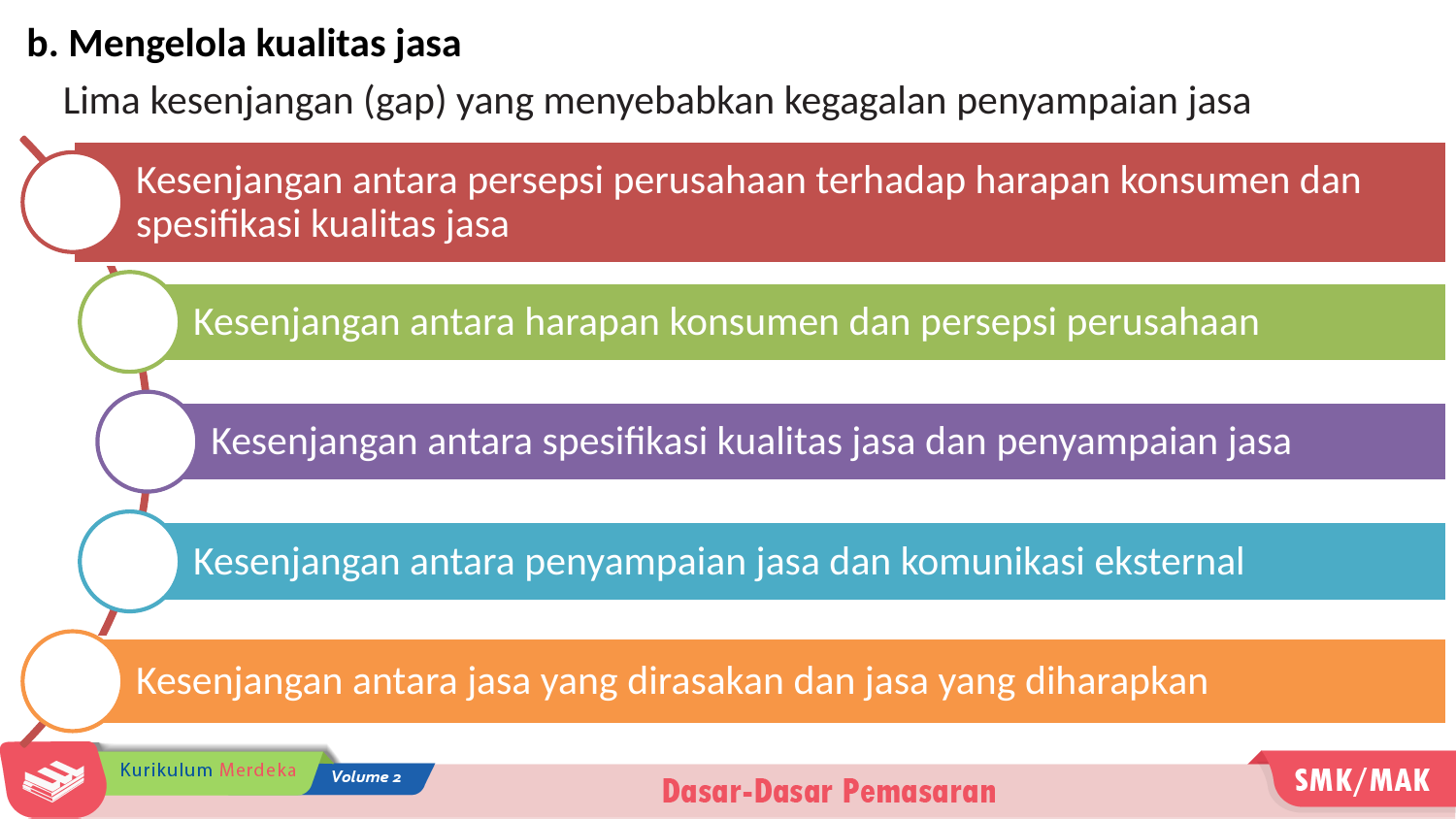

b. Mengelola kualitas jasa
Lima kesenjangan (gap) yang menyebabkan kegagalan penyampaian jasa
Kesenjangan antara persepsi perusahaan terhadap harapan konsumen dan spesifikasi kualitas jasa
Kesenjangan antara harapan konsumen dan persepsi perusahaan
Kesenjangan antara spesifikasi kualitas jasa dan penyampaian jasa
Kesenjangan antara penyampaian jasa dan komunikasi eksternal
Kesenjangan antara jasa yang dirasakan dan jasa yang diharapkan